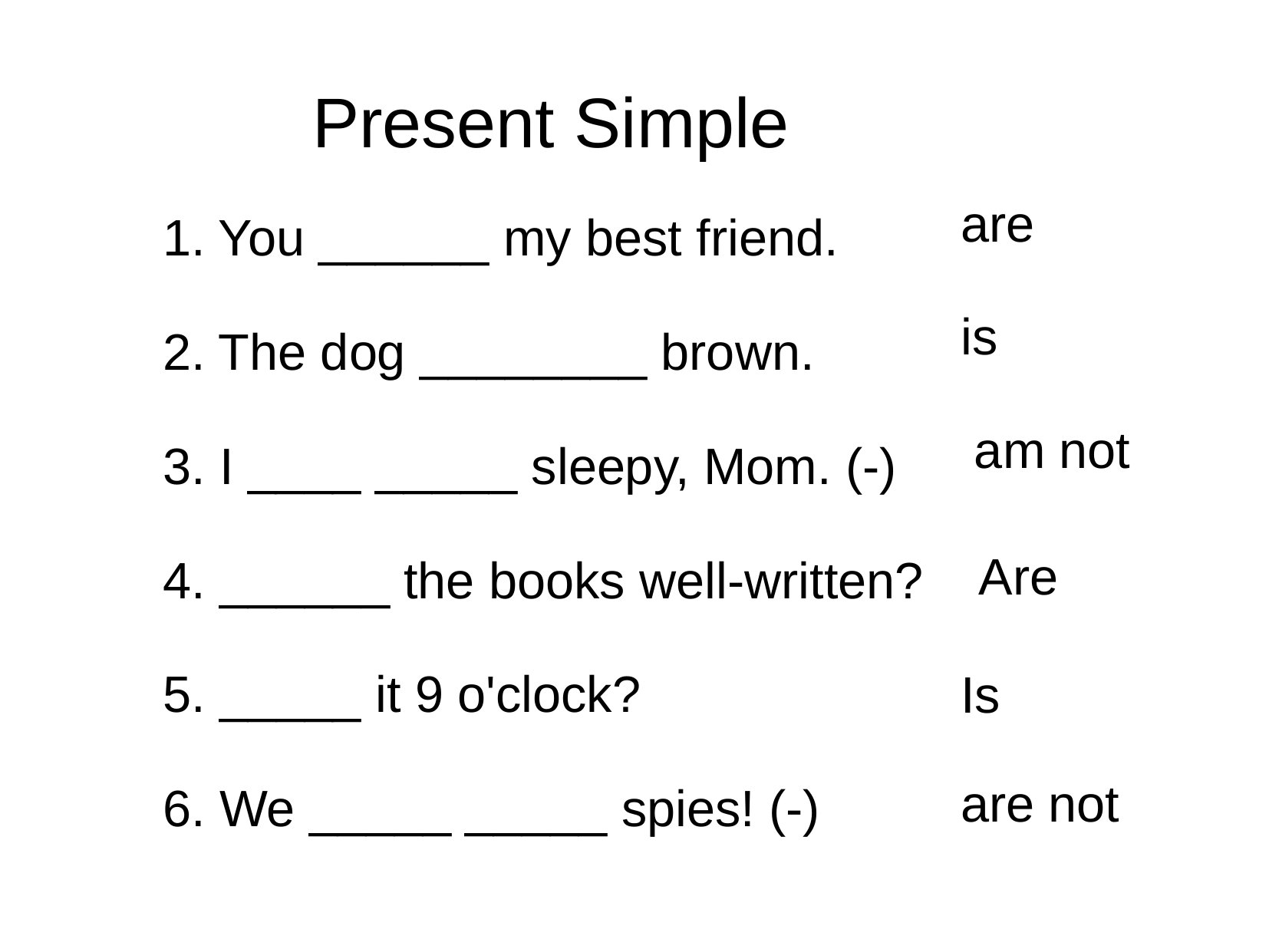

# Present Simple
are
1. You ______ my best friend.

2. The dog ________ brown.

3. I ____ _____ sleepy, Mom. (-)

4. ______ the books well-written?

5. _____ it 9 o'clock?

6. We _____ _____ spies! (-)

is
am not
Are
Is
are not